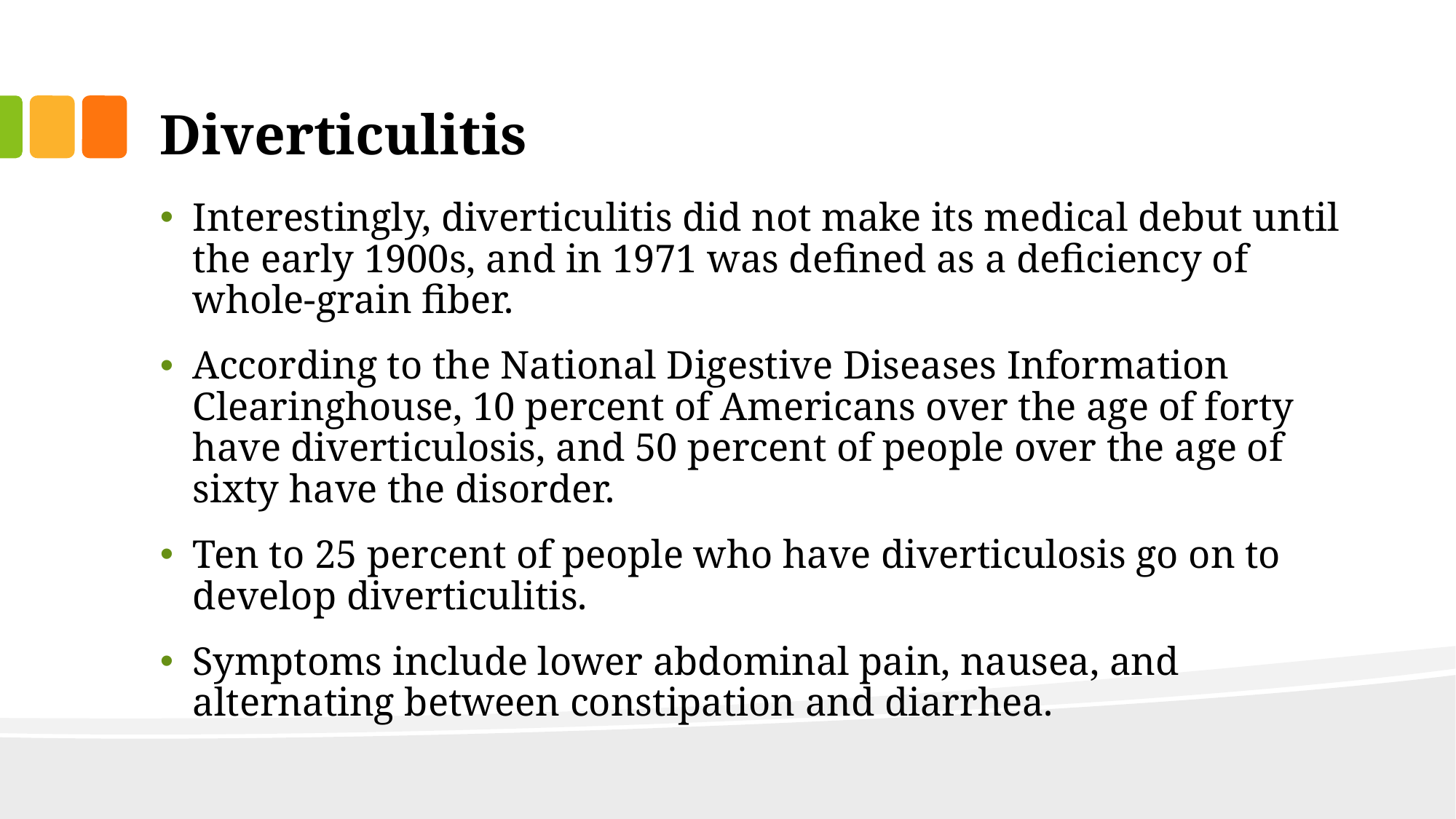

# Diverticulitis
Interestingly, diverticulitis did not make its medical debut until the early 1900s, and in 1971 was defined as a deficiency of whole-grain fiber.
According to the National Digestive Diseases Information Clearinghouse, 10 percent of Americans over the age of forty have diverticulosis, and 50 percent of people over the age of sixty have the disorder.
Ten to 25 percent of people who have diverticulosis go on to develop diverticulitis.
Symptoms include lower abdominal pain, nausea, and alternating between constipation and diarrhea.